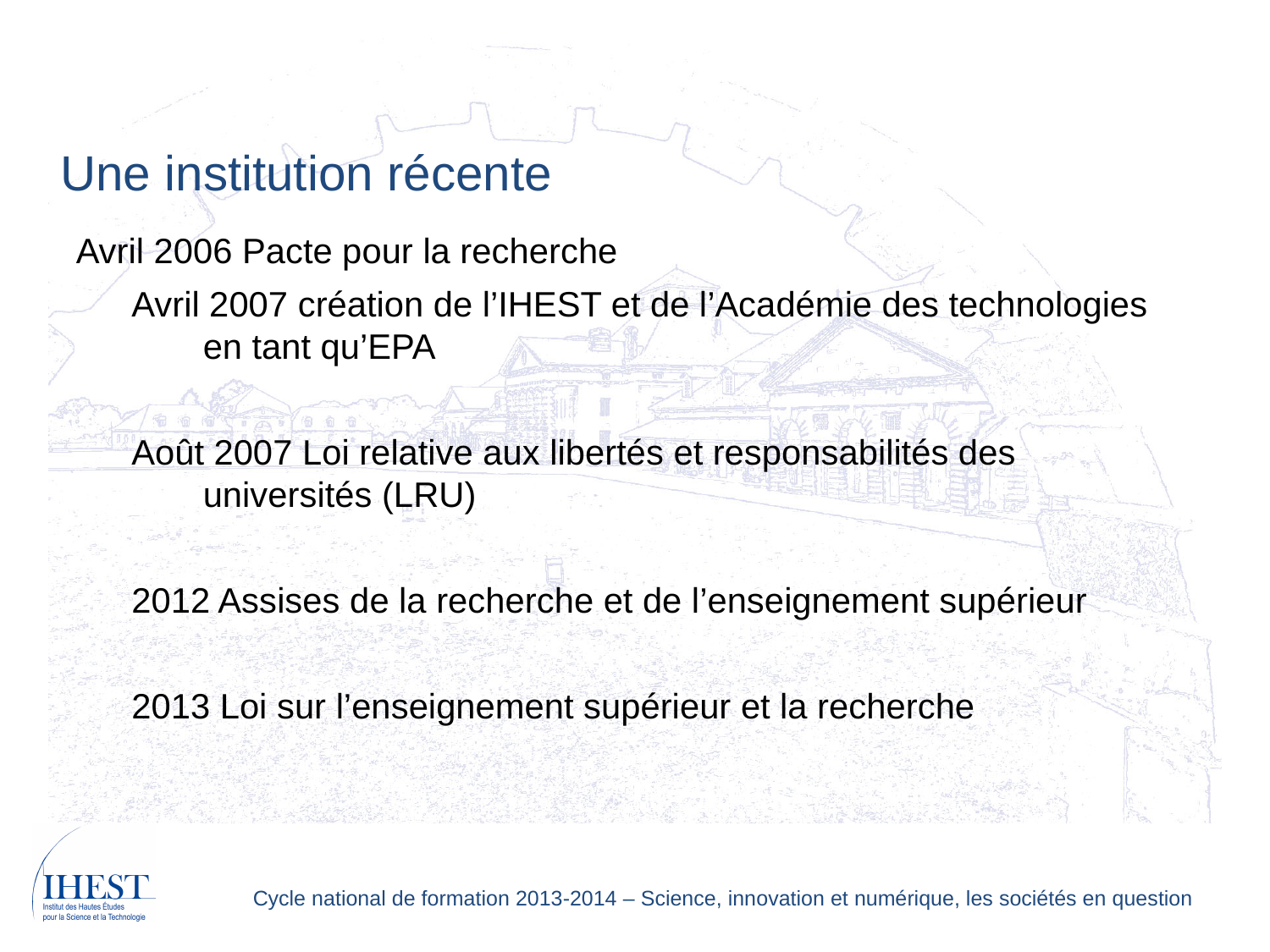

Une institution récente
Avril 2006 Pacte pour la recherche
Avril 2007 création de l’IHEST et de l’Académie des technologies en tant qu’EPA

Août 2007 Loi relative aux libertés et responsabilités des universités (LRU)

2012 Assises de la recherche et de l’enseignement supérieur

2013 Loi sur l’enseignement supérieur et la recherche